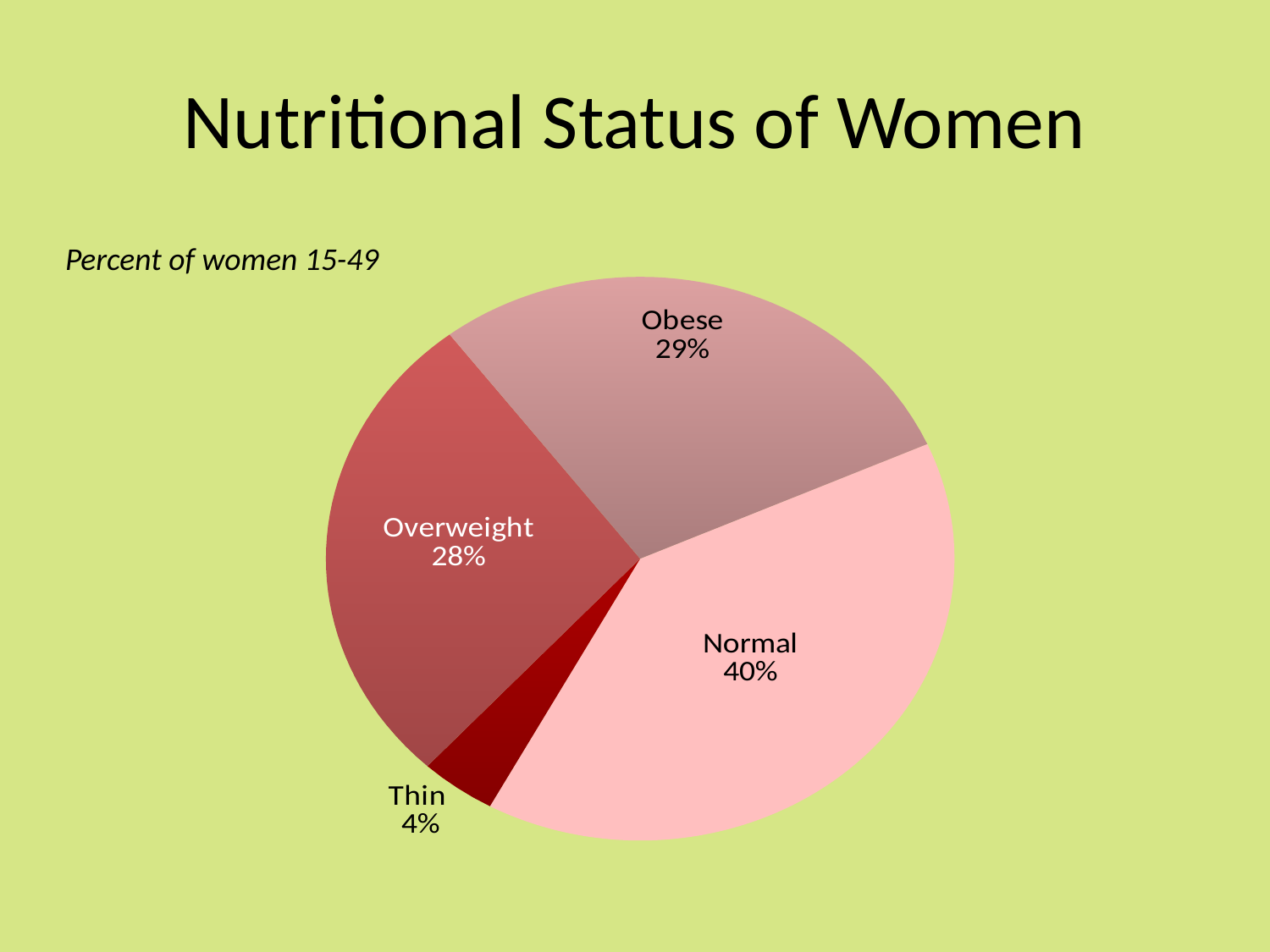

# Nutritional Status of Women

### Chart

| Category | Sales |
|---|---|
| Normal | 39.6 |
| Thin  | 3.9 |
| Overweight | 27.8 |
| Obese | 28.7 |
Percent of women 15-49